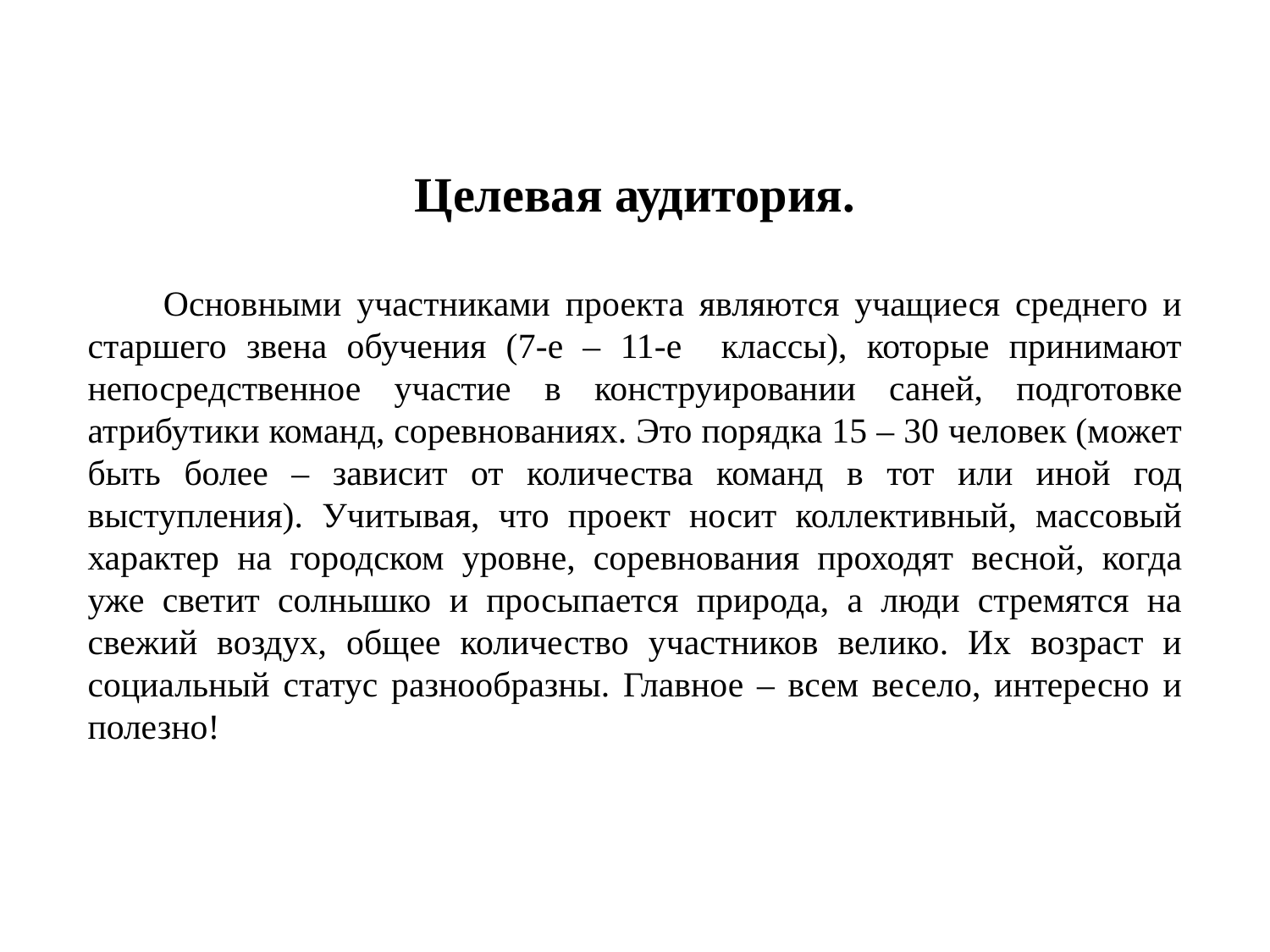

Целевая аудитория.

     Основными участниками проекта являются учащиеся среднего и старшего звена обучения (7-е – 11-е  классы), которые принимают непосредственное участие в конструировании саней, подготовке атрибутики команд, соревнованиях. Это порядка 15 – 30 человек (может быть более – зависит от количества команд в тот или иной год выступления). Учитывая, что проект носит коллективный, массовый характер на городском уровне, соревнования проходят весной, когда уже светит солнышко и просыпается природа, а люди стремятся на свежий воздух, общее количество участников велико. Их возраст и социальный статус разнообразны. Главное – всем весело, интересно и полезно!